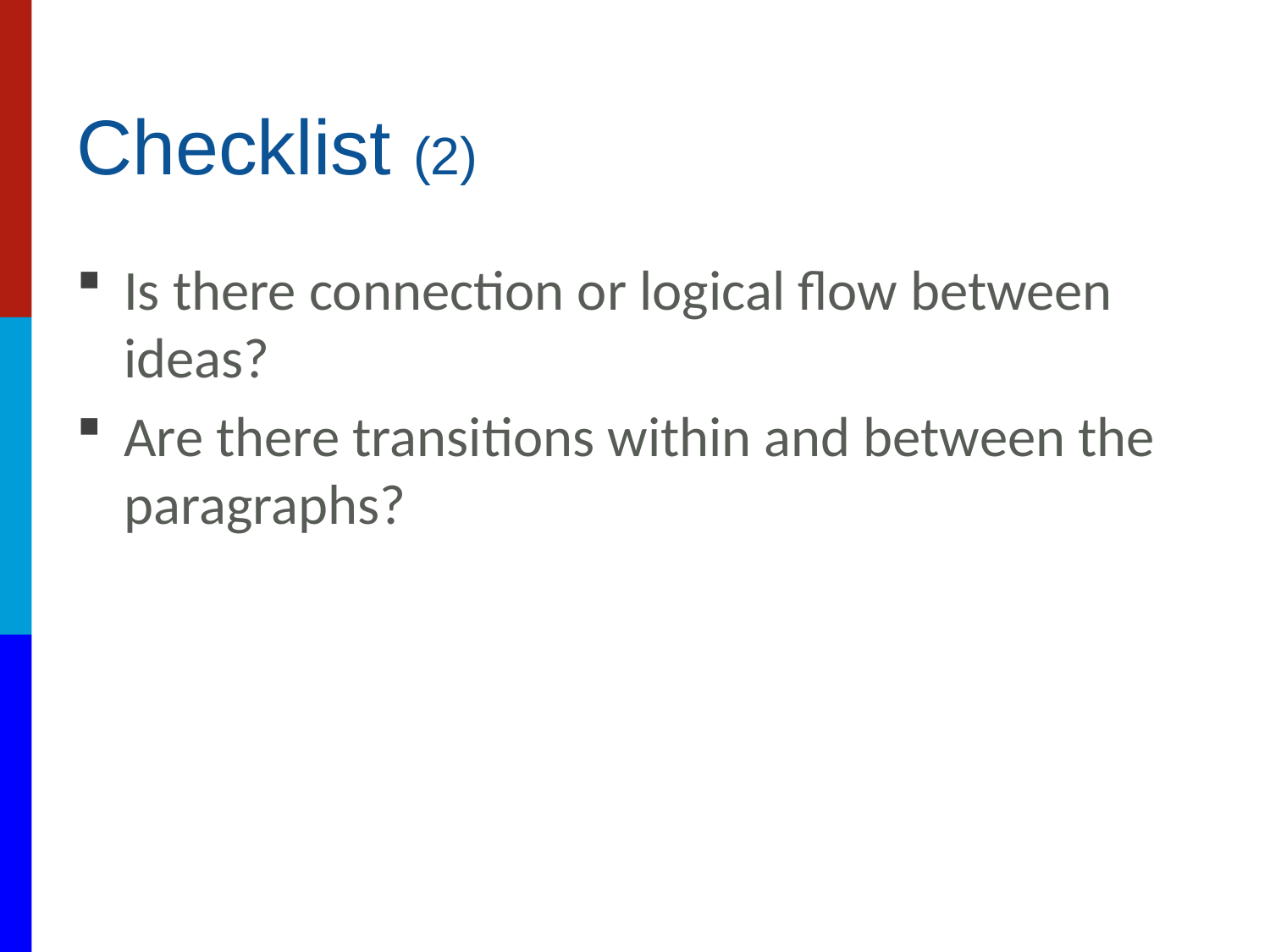

# Checklist (2)
Is there connection or logical flow between ideas?
Are there transitions within and between the paragraphs?